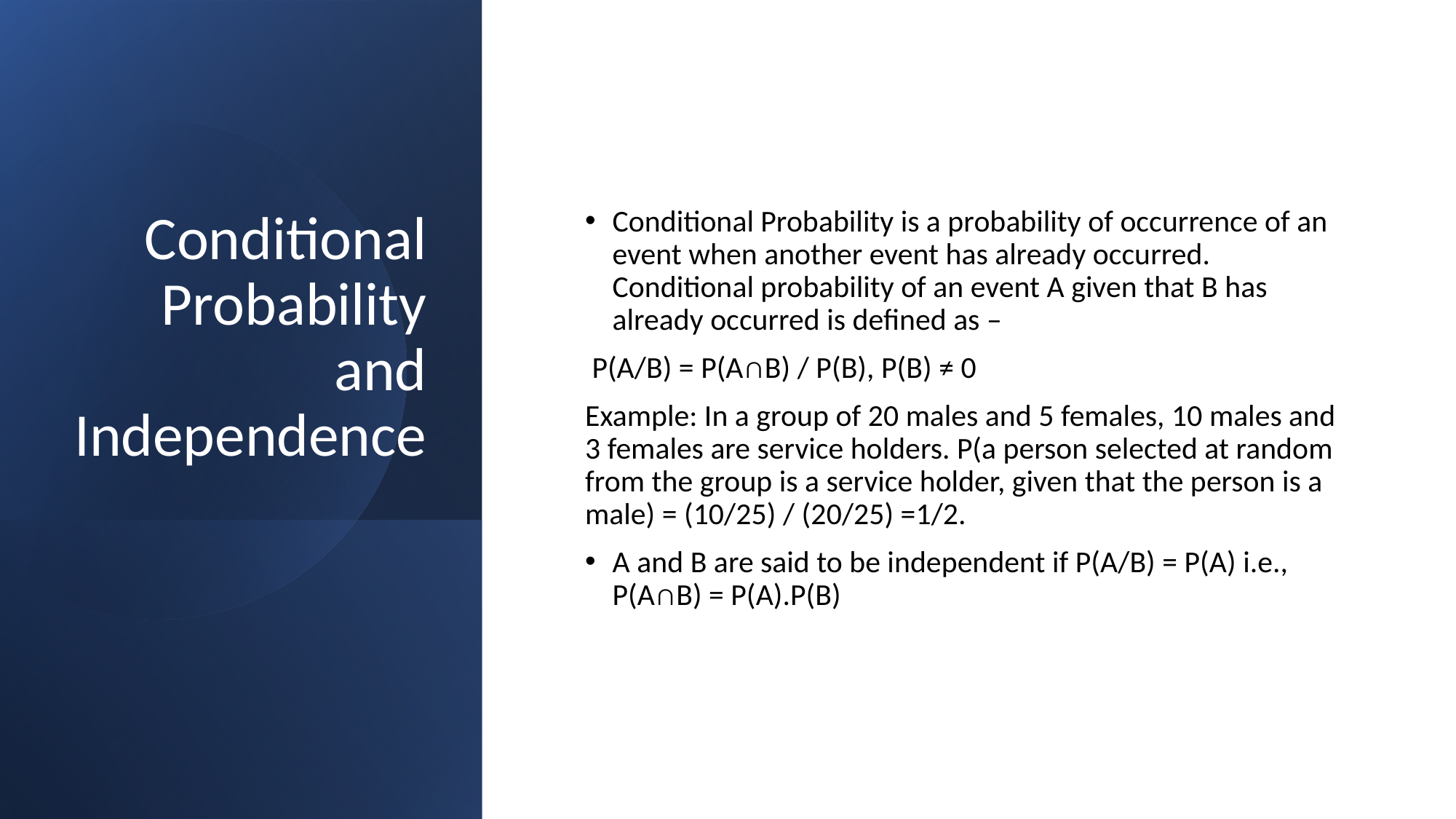

# Conditional Probability and Independence
Conditional Probability is a probability of occurrence of an event when another event has already occurred. Conditional probability of an event A given that B has already occurred is defined as –
 P(A/B) = P(A∩B) / P(B), P(B) ≠ 0
Example: In a group of 20 males and 5 females, 10 males and 3 females are service holders. P(a person selected at random from the group is a service holder, given that the person is a male) = (10/25) / (20/25) =1/2.
A and B are said to be independent if P(A/B) = P(A) i.e., P(A∩B) = P(A).P(B)